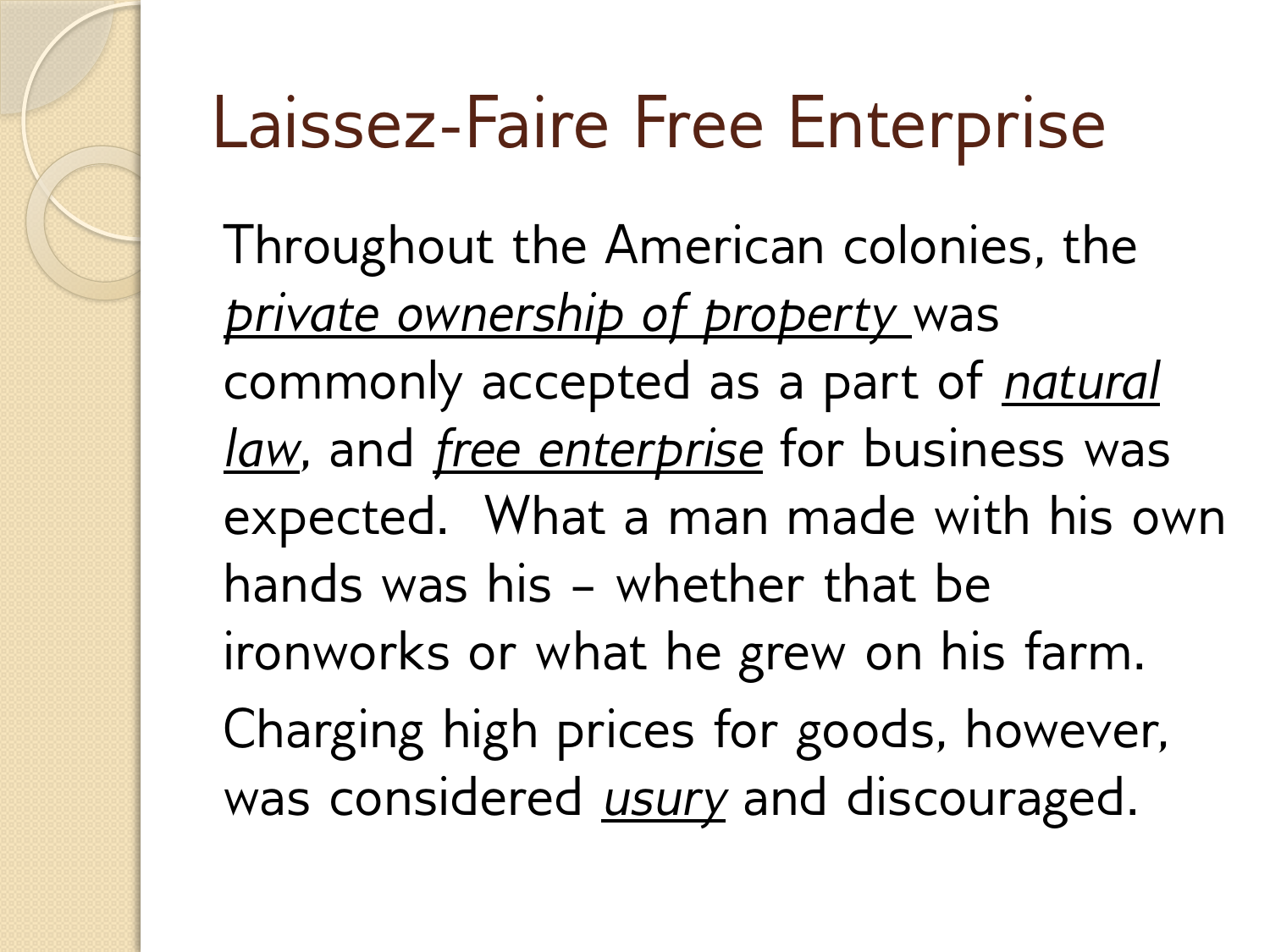

# Laissez-Faire Free Enterprise
Throughout the American colonies, the private ownership of property was commonly accepted as a part of natural law, and free enterprise for business was expected.  What a man made with his own hands was his – whether that be ironworks or what he grew on his farm.
Charging high prices for goods, however, was considered usury and discouraged.